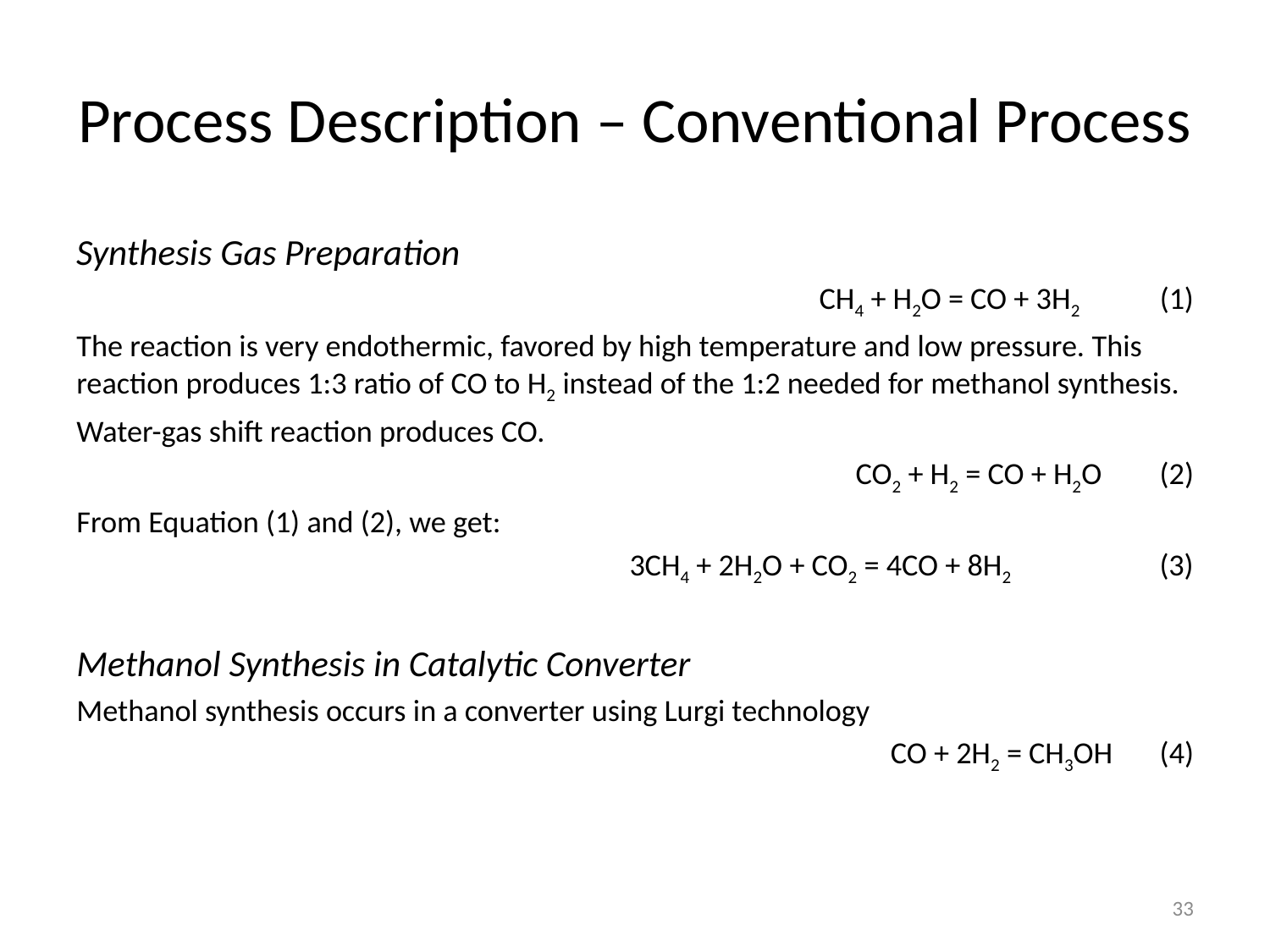

# Process Description – Conventional Process
Synthesis Gas Preparation
CH4 + H2O = CO + 3H2				(1)
The reaction is very endothermic, favored by high temperature and low pressure. This reaction produces 1:3 ratio of CO to H2 instead of the 1:2 needed for methanol synthesis.
Water-gas shift reaction produces CO.
CO2 + H2 = CO + H2O			       (2)
From Equation (1) and (2), we get:
3CH4 + 2H2O + CO2 = 4CO + 8H2 		               (3)

Methanol Synthesis in Catalytic Converter
Methanol synthesis occurs in a converter using Lurgi technology
CO + 2H2 = CH3OH			  (4)

33